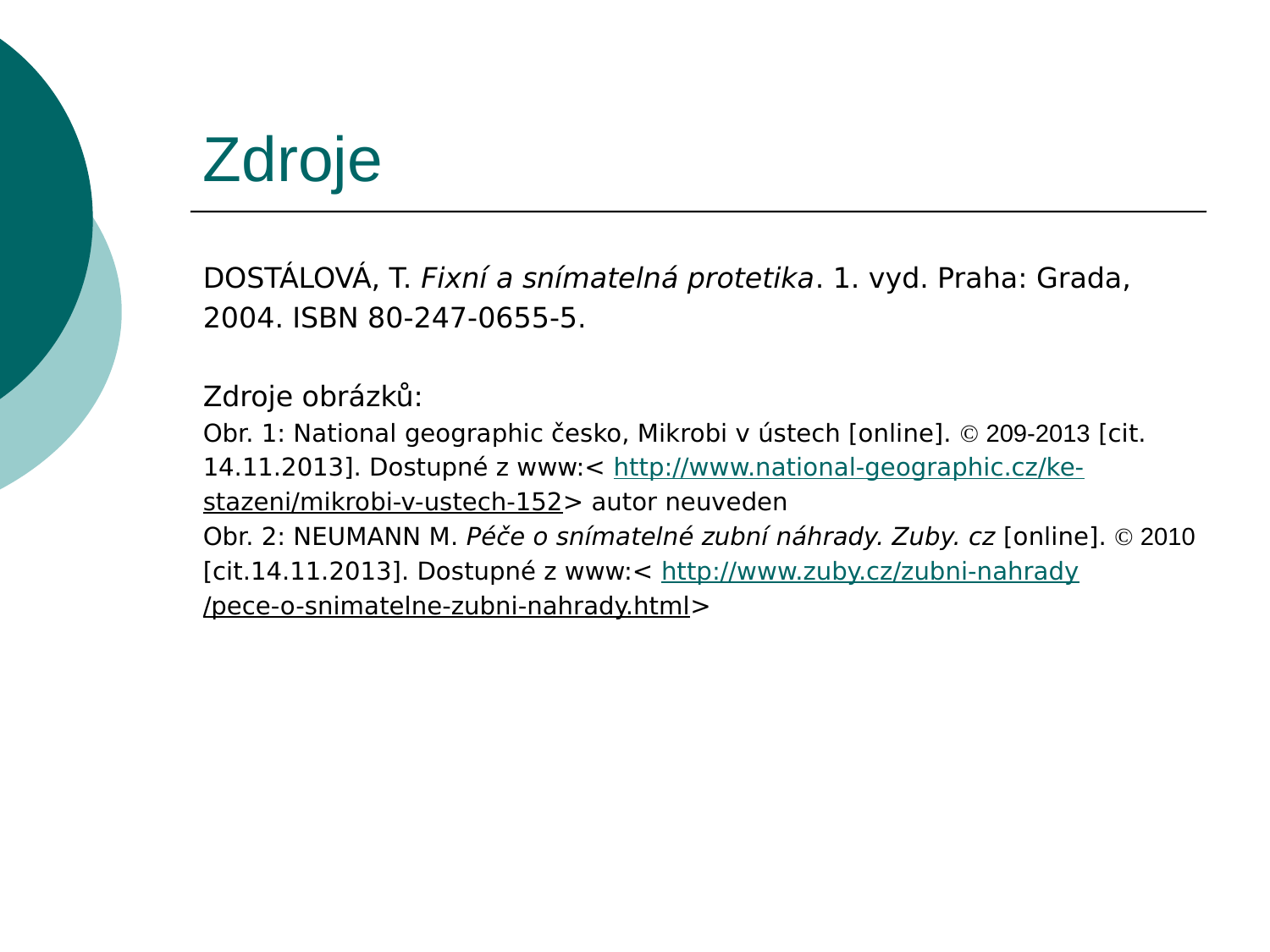

# Zdroje
DOSTÁLOVÁ, T. Fixní a snímatelná protetika. 1. vyd. Praha: Grada,
2004. ISBN 80-247-0655-5.

Zdroje obrázků:
Obr. 1: National geographic česko, Mikrobi v ústech [online]. © 209-2013 [cit.
14.11.2013]. Dostupné z www:< http://www.national-geographic.cz/ke-
stazeni/mikrobi-v-ustech-152> autor neuveden
Obr. 2: NEUMANN M. Péče o snímatelné zubní náhrady. Zuby. cz [online]. © 2010
[cit.14.11.2013]. Dostupné z www:< http://www.zuby.cz/zubni-nahrady
/pece-o-snimatelne-zubni-nahrady.html>